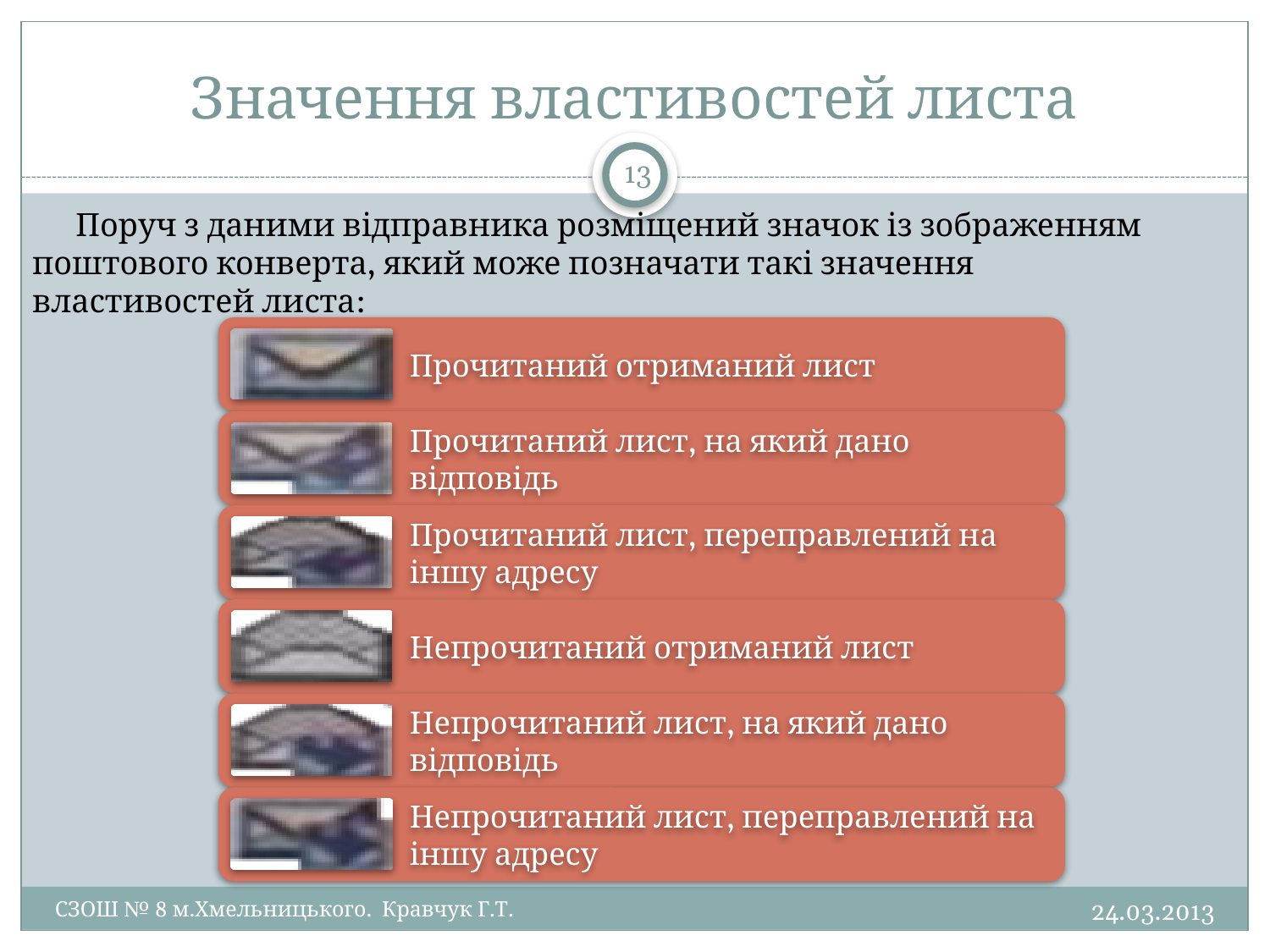

# Значення властивостей листа
13
Поруч з даними відправника розміщений значок із зображенням поштового конверта, який може позначати такі значення властивостей листа:
Прочитаний отриманий лист
Прочитаний лист, на який дано відповідь
Прочитаний лист, переправлений на іншу адресу
Непрочитаний отриманий лист
Непрочитаний лист, на який дано відповідь
Непрочитаний лист, переправлений на іншу адресу
24.03.2013
СЗОШ № 8 м.Хмельницького.  Кравчук Г.Т.